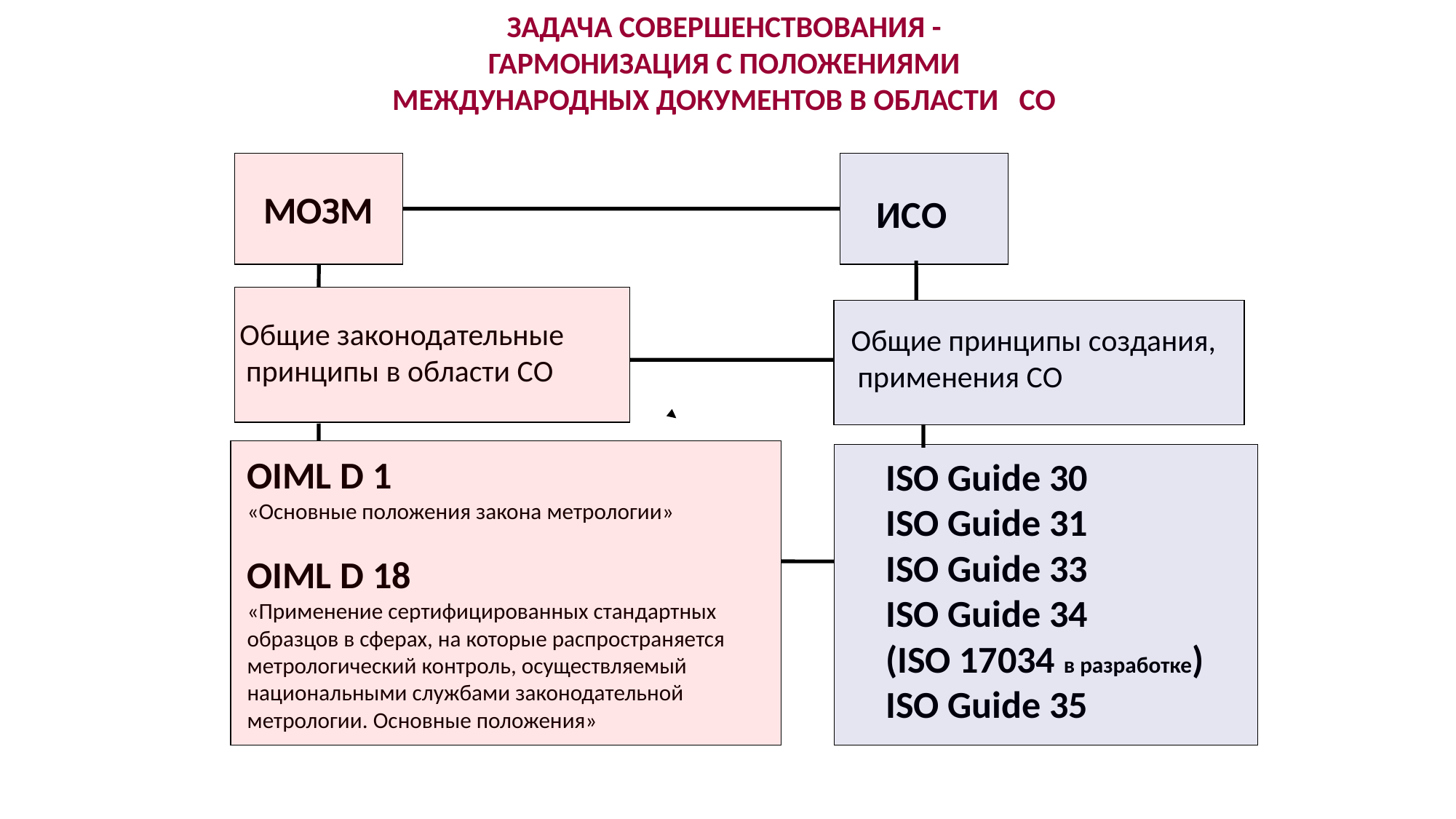

ЗАДАЧА СОВЕРШЕНСТВОВАНИЯ -
ГАРМОНИЗАЦИЯ С ПОЛОЖЕНИЯМИ
МЕЖДУНАРОДНЫХ ДОКУМЕНТОВ В ОБЛАСТИ   СО

МОЗМ

   ИСО

    Общие законодательные принципы в области СО

    Общие принципы создания, применения СО

OIML D 1
«Основные положения закона метрологии»

OIML D 18
«Применение сертифицированных стандартных
образцов в сферах, на которые распространяется метрологический контроль, осуществляемый национальными службами законодательной метрологии. Основные положения»

ISO Guide 30
ISO Guide 31
ISO Guide 33
ISO Guide 34
(ISO 17034 в разработке)
ISO Guide 35